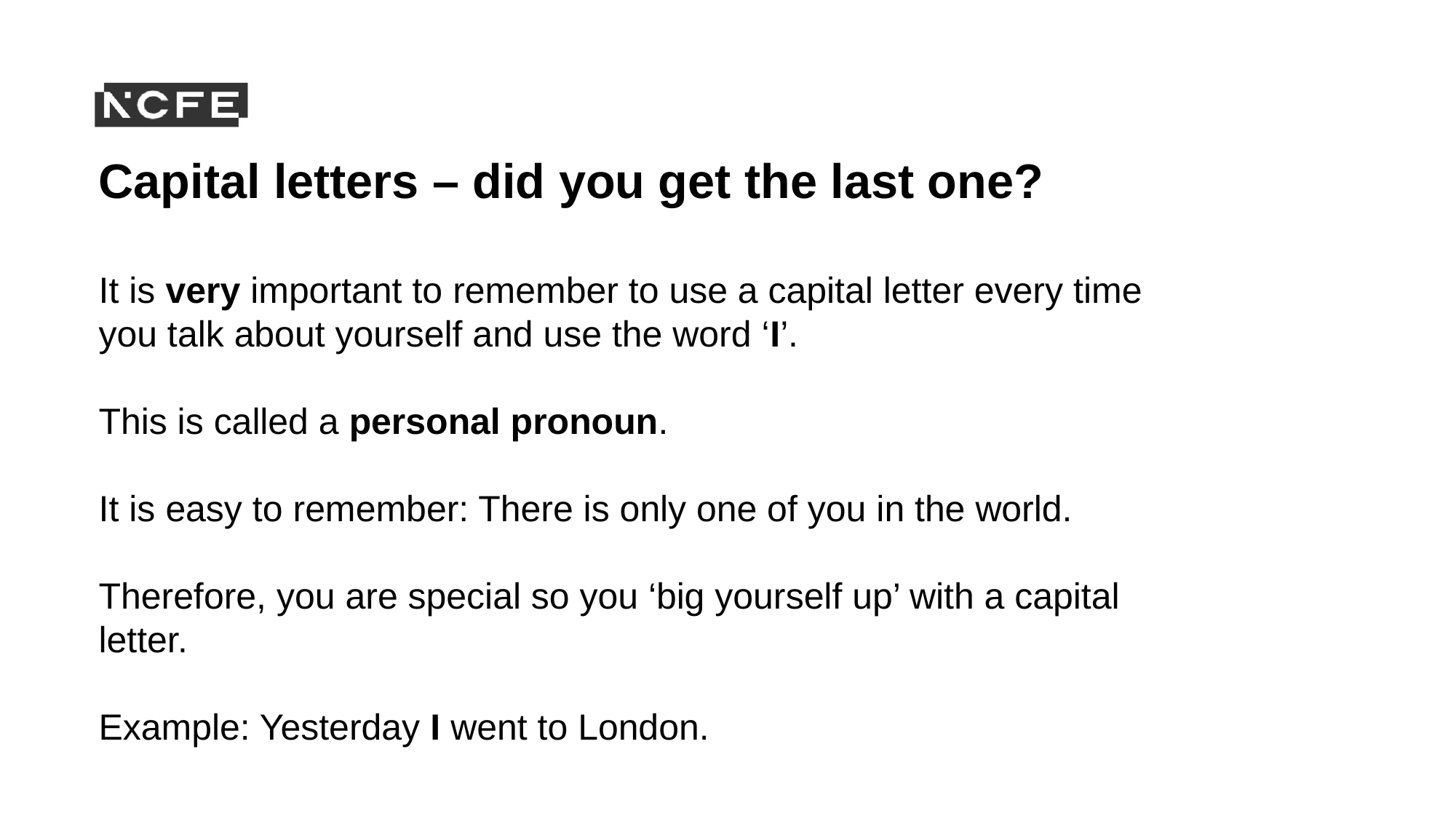

# Capital letters – did you get the last one?
It is very important to remember to use a capital letter every time you talk about yourself and use the word ‘I’.

This is called a personal pronoun.

It is easy to remember: There is only one of you in the world.

Therefore, you are special so you ‘big yourself up’ with a capital letter.

Example: Yesterday I went to London.